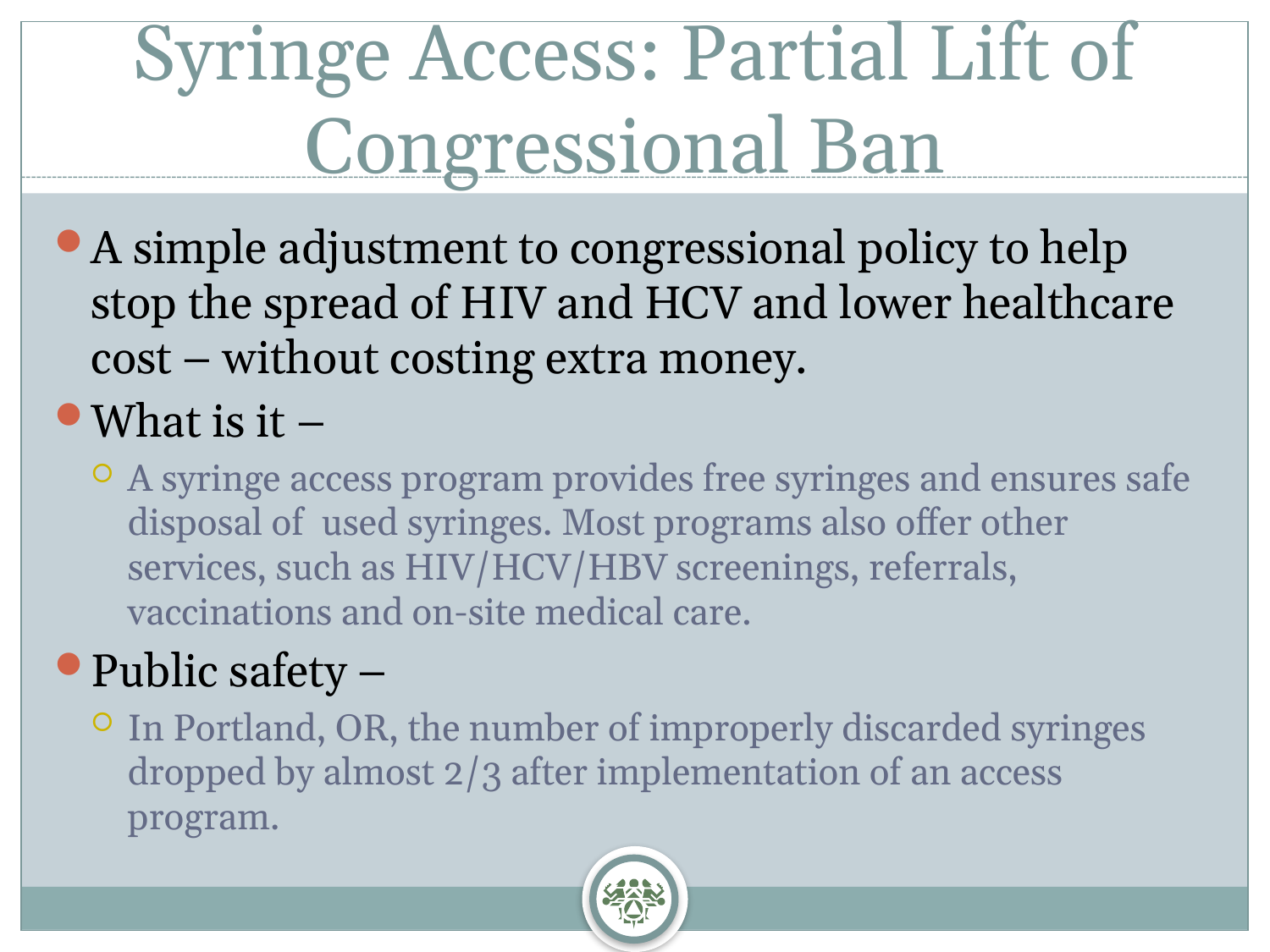

# Syringe Access: Partial Lift of Congressional Ban
A simple adjustment to congressional policy to help stop the spread of HIV and HCV and lower healthcare cost – without costing extra money.
What is it –
A syringe access program provides free syringes and ensures safe disposal of  used syringes. Most programs also offer other services, such as HIV/HCV/HBV screenings, referrals, vaccinations and on-site medical care.
Public safety –
In Portland, OR, the number of improperly discarded syringes dropped by almost 2/3 after implementation of an access program.